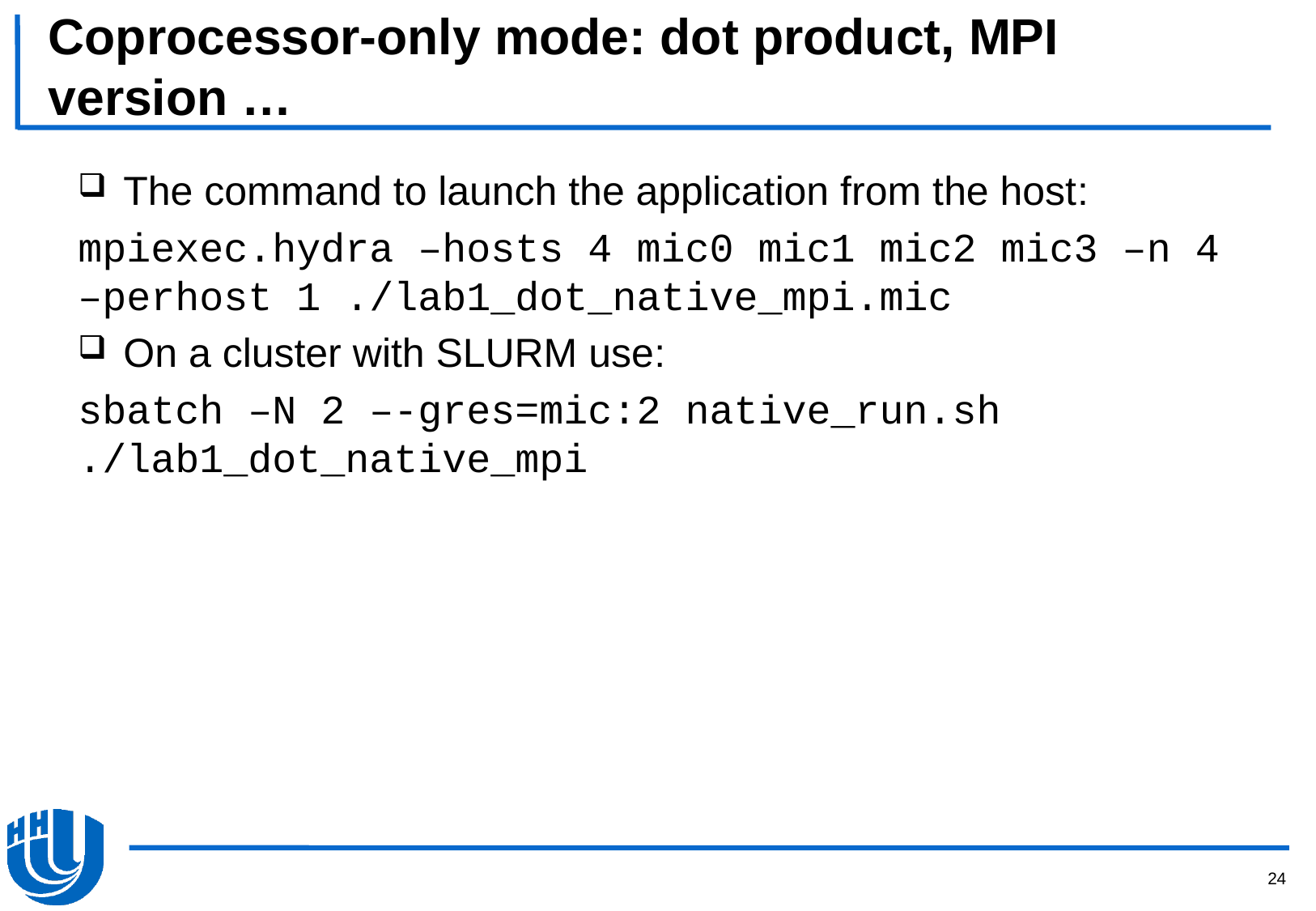

# Coprocessor-only mode: dot product, MPI version …
The command to launch the application from the host:
mpiexec.hydra –hosts 4 mic0 mic1 mic2 mic3 –n 4 –perhost 1 ./lab1_dot_native_mpi.mic
On a cluster with SLURM use:
sbatch –N 2 –-gres=mic:2 native_run.sh ./lab1_dot_native_mpi
24